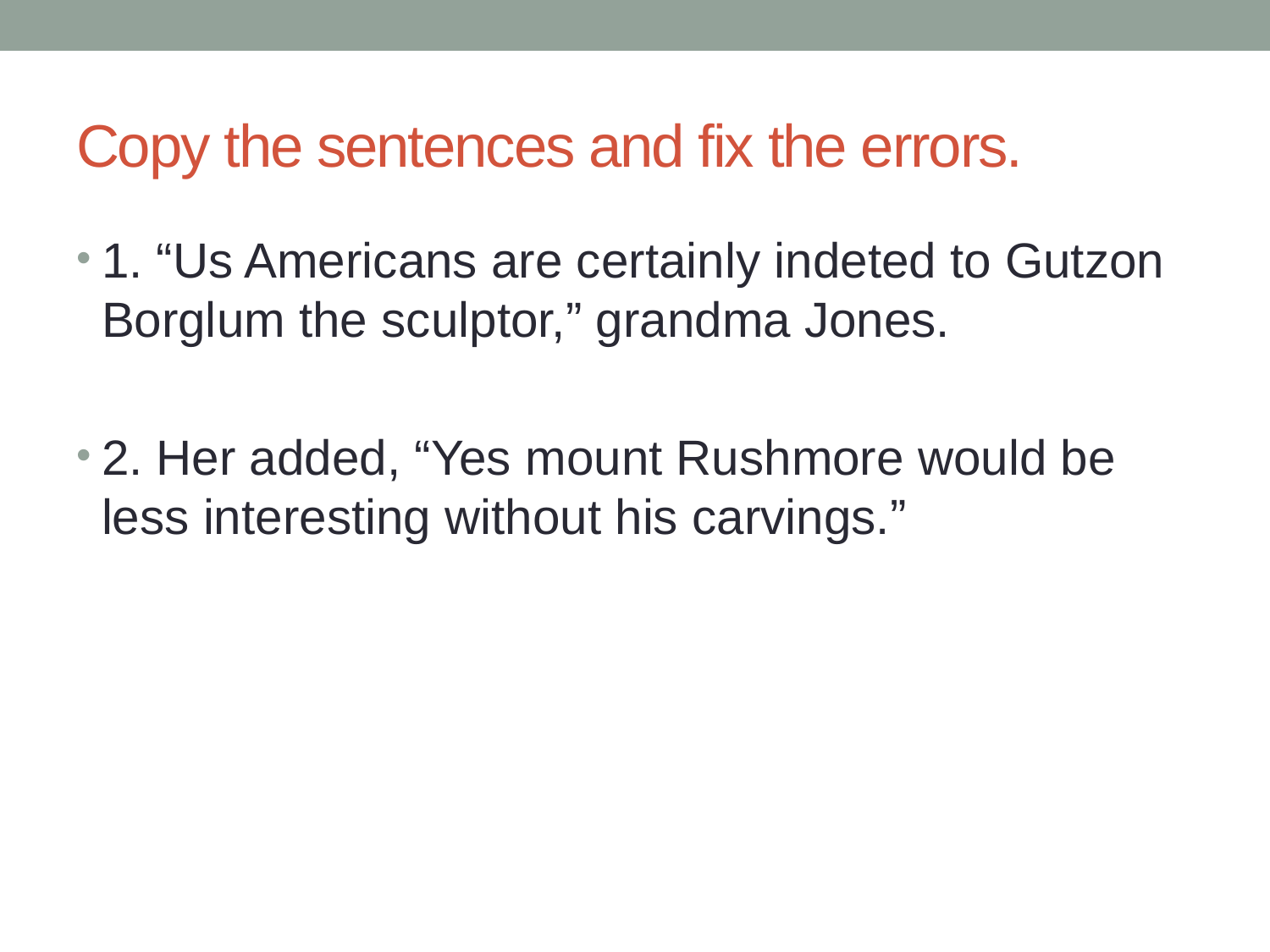

# Copy the sentences and fix the errors.
1. “Us Americans are certainly indeted to Gutzon Borglum the sculptor,” grandma Jones.

2. Her added, “Yes mount Rushmore would be less interesting without his carvings.”